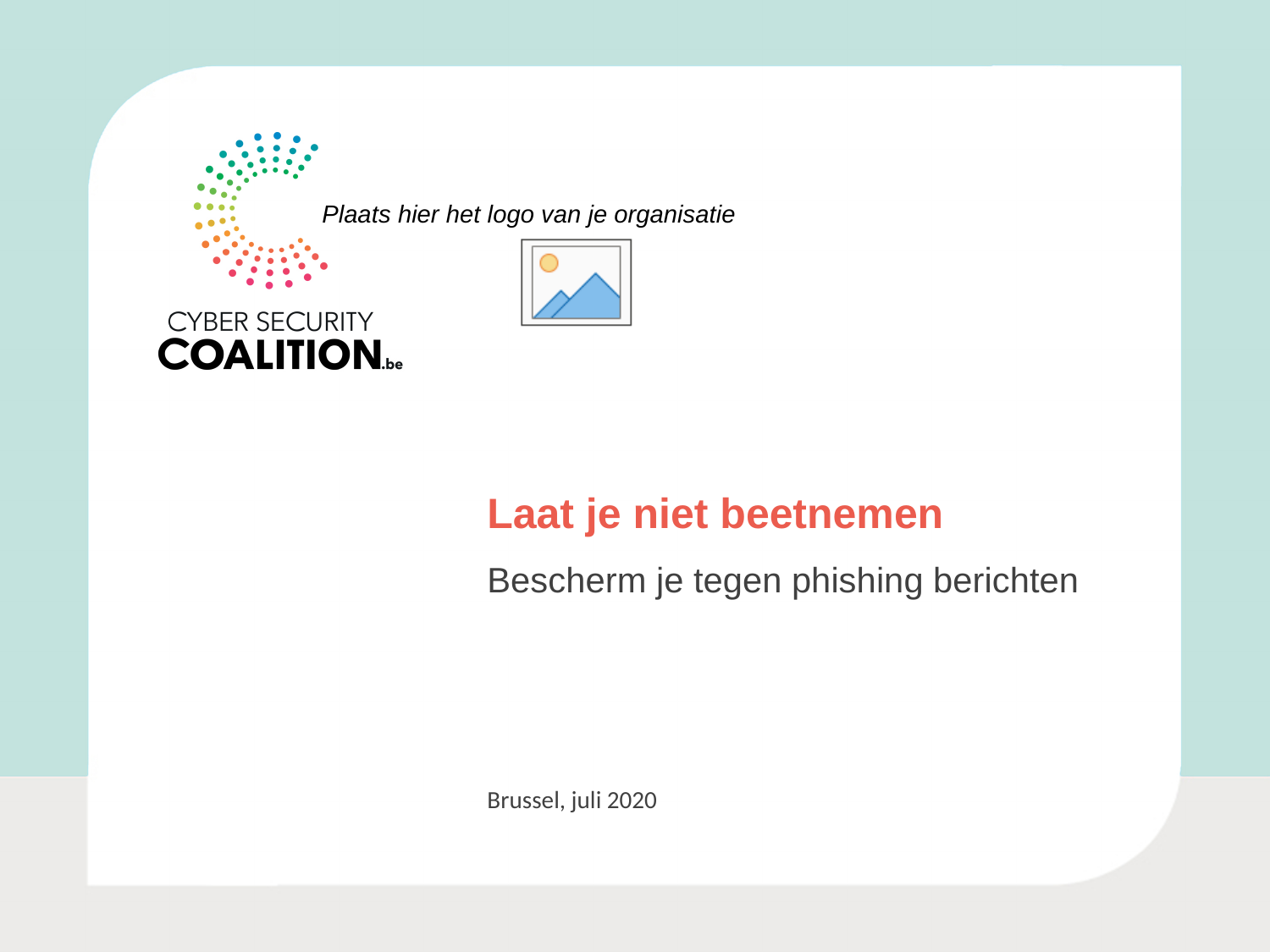

Laat je niet beetnemen
Bescherm je tegen phishing berichten
Brussel, juli 2020